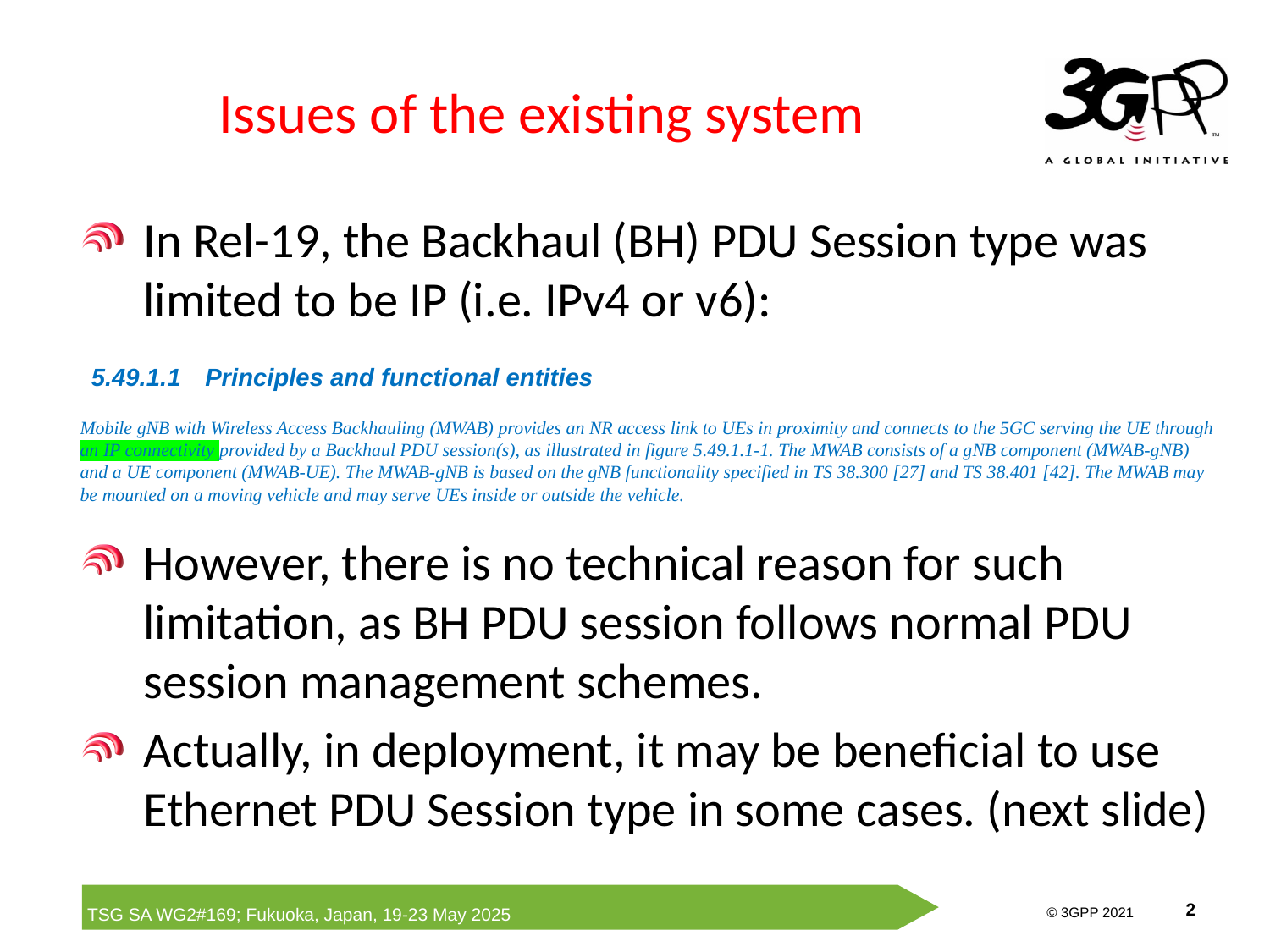

# Issues of the existing system
In Rel-19, the Backhaul (BH) PDU Session type was limited to be IP (i.e. IPv4 or v6):
 5.49.1.1	Principles and functional entities
Mobile gNB with Wireless Access Backhauling (MWAB) provides an NR access link to UEs in proximity and connects to the 5GC serving the UE through an IP connectivity provided by a Backhaul PDU session(s), as illustrated in figure 5.49.1.1-1. The MWAB consists of a gNB component (MWAB-gNB) and a UE component (MWAB-UE). The MWAB-gNB is based on the gNB functionality specified in TS 38.300 [27] and TS 38.401 [42]. The MWAB may be mounted on a moving vehicle and may serve UEs inside or outside the vehicle.
However, there is no technical reason for such limitation, as BH PDU session follows normal PDU session management schemes.
Actually, in deployment, it may be beneficial to use Ethernet PDU Session type in some cases. (next slide)